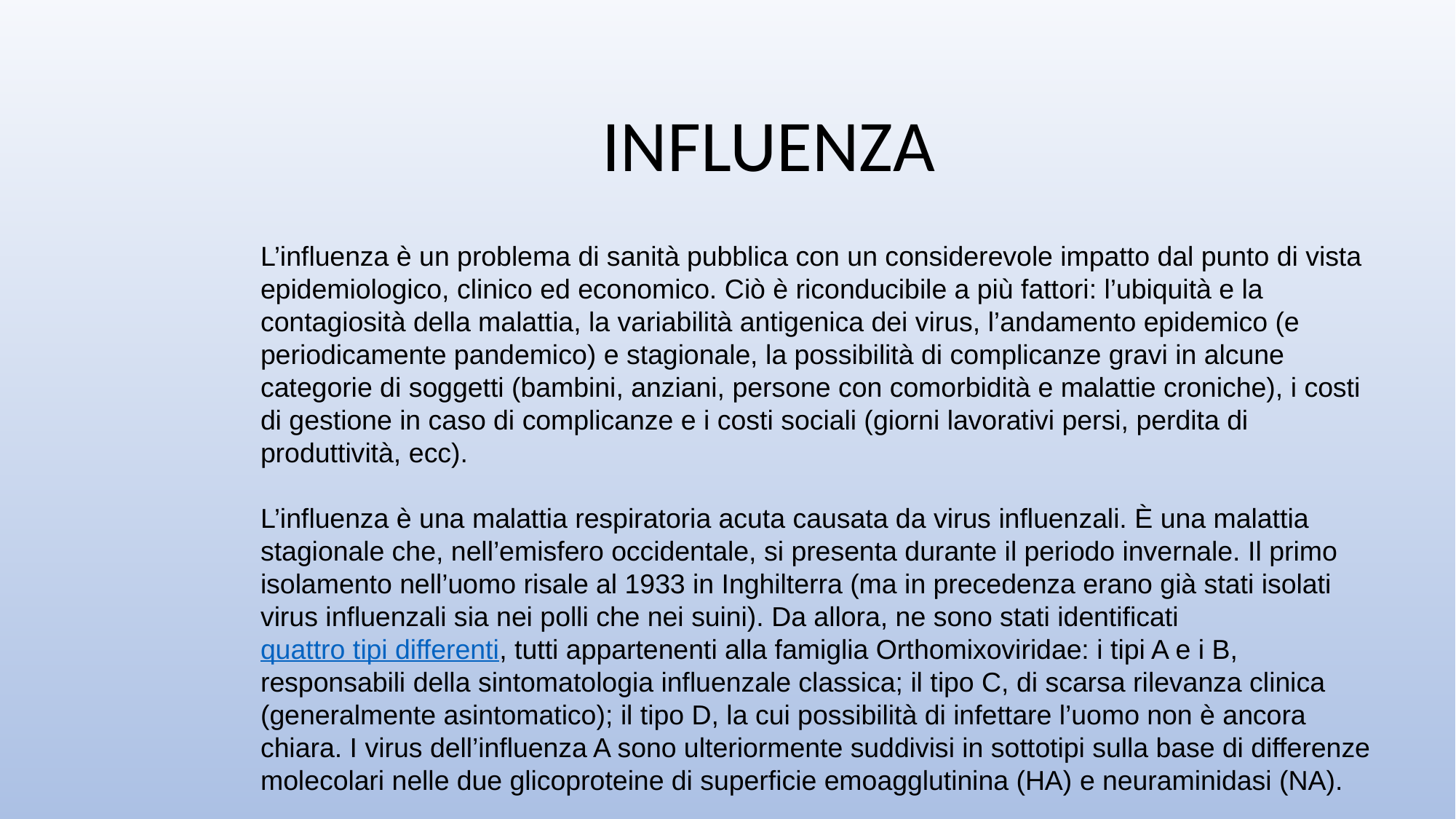

INFLUENZA
L’influenza è un problema di sanità pubblica con un considerevole impatto dal punto di vista epidemiologico, clinico ed economico. Ciò è riconducibile a più fattori: l’ubiquità e la contagiosità della malattia, la variabilità antigenica dei virus, l’andamento epidemico (e periodicamente pandemico) e stagionale, la possibilità di complicanze gravi in alcune categorie di soggetti (bambini, anziani, persone con comorbidità e malattie croniche), i costi di gestione in caso di complicanze e i costi sociali (giorni lavorativi persi, perdita di produttività, ecc).

L’influenza è una malattia respiratoria acuta causata da virus influenzali. È una malattia stagionale che, nell’emisfero occidentale, si presenta durante il periodo invernale. Il primo isolamento nell’uomo risale al 1933 in Inghilterra (ma in precedenza erano già stati isolati virus influenzali sia nei polli che nei suini). Da allora, ne sono stati identificati quattro tipi differenti, tutti appartenenti alla famiglia Orthomixoviridae: i tipi A e i B, responsabili della sintomatologia influenzale classica; il tipo C, di scarsa rilevanza clinica (generalmente asintomatico); il tipo D, la cui possibilità di infettare l’uomo non è ancora chiara. I virus dell’influenza A sono ulteriormente suddivisi in sottotipi sulla base di differenze molecolari nelle due glicoproteine di superficie emoagglutinina (HA) e neuraminidasi (NA).